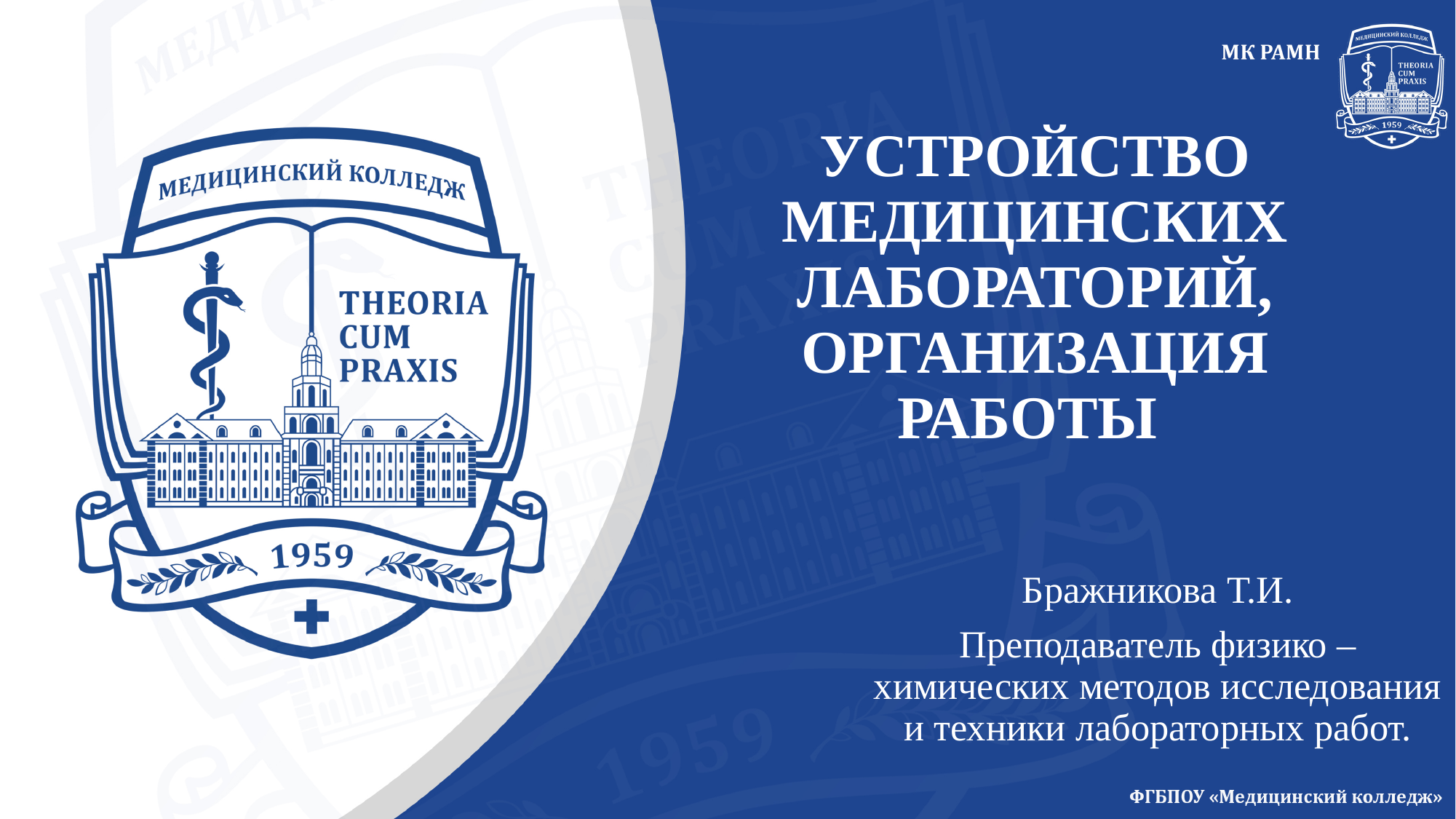

# УСТРОЙСТВО МЕДИЦИНСКИХ ЛАБОРАТОРИЙ, ОРГАНИЗАЦИЯ РАБОТЫ
Бражникова Т.И.
Преподаватель физико – химических методов исследования и техники лабораторных работ.